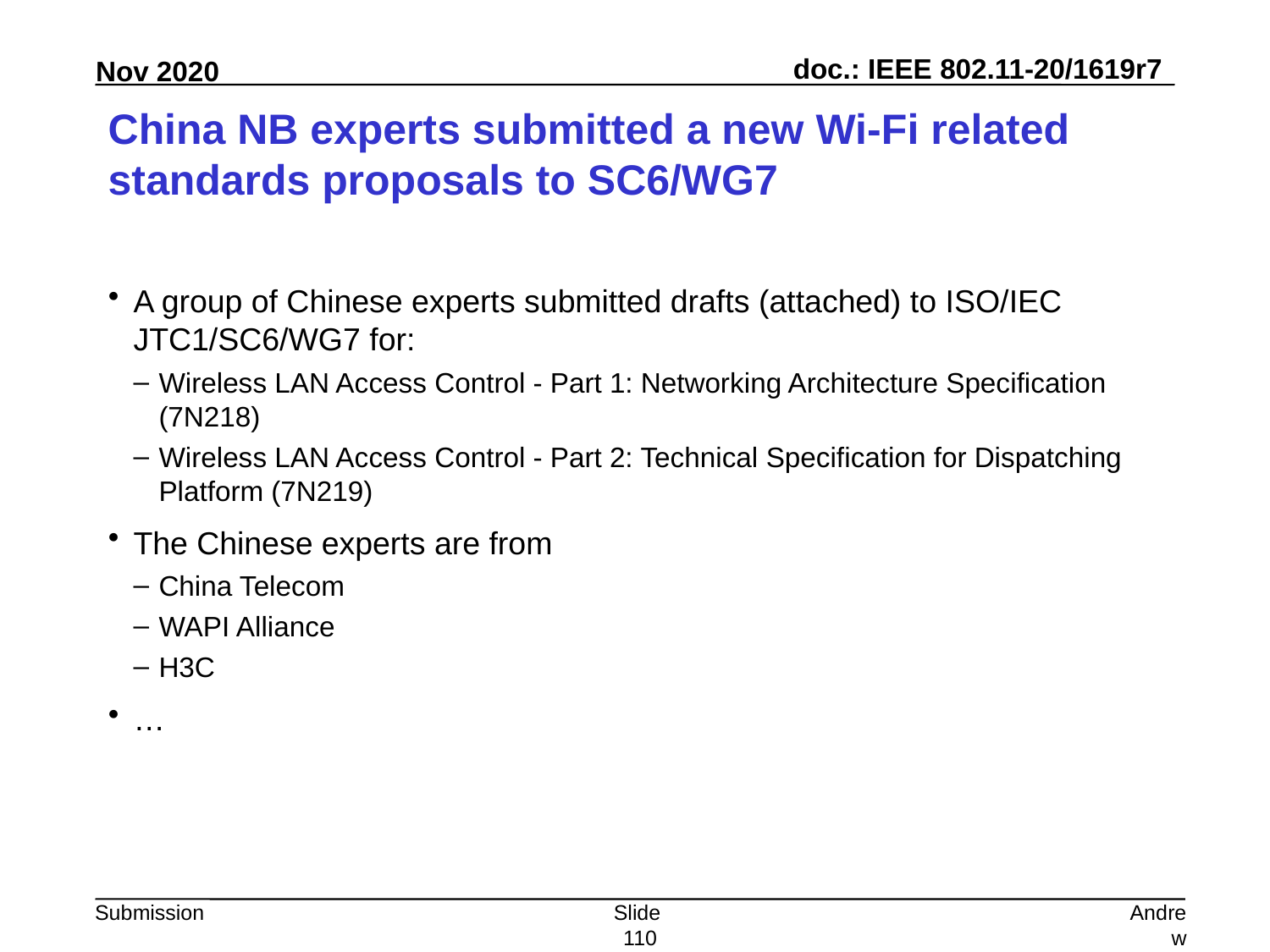

# China NB experts submitted a new Wi-Fi related standards proposals to SC6/WG7
A group of Chinese experts submitted drafts (attached) to ISO/IEC JTC1/SC6/WG7 for:
Wireless LAN Access Control - Part 1: Networking Architecture Specification (7N218)
Wireless LAN Access Control - Part 2: Technical Specification for Dispatching Platform (7N219)
The Chinese experts are from
China Telecom
WAPI Alliance
H3C
…
Slide 110
Andrew Myles, Cisco